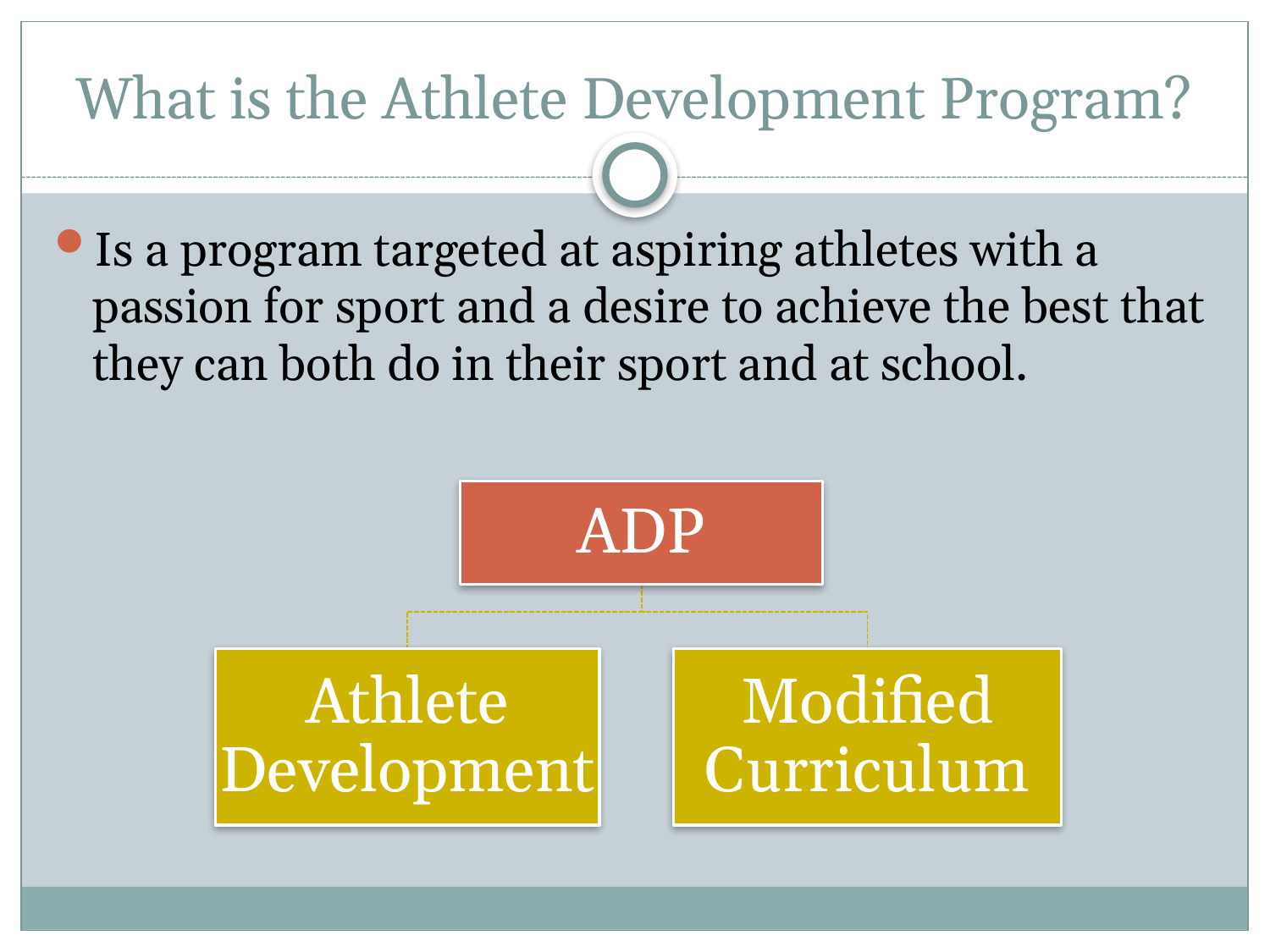

# What is the Athlete Development Program?
Is a program targeted at aspiring athletes with a passion for sport and a desire to achieve the best that they can both do in their sport and at school.

ADP
Athlete Development
Modified Curriculum